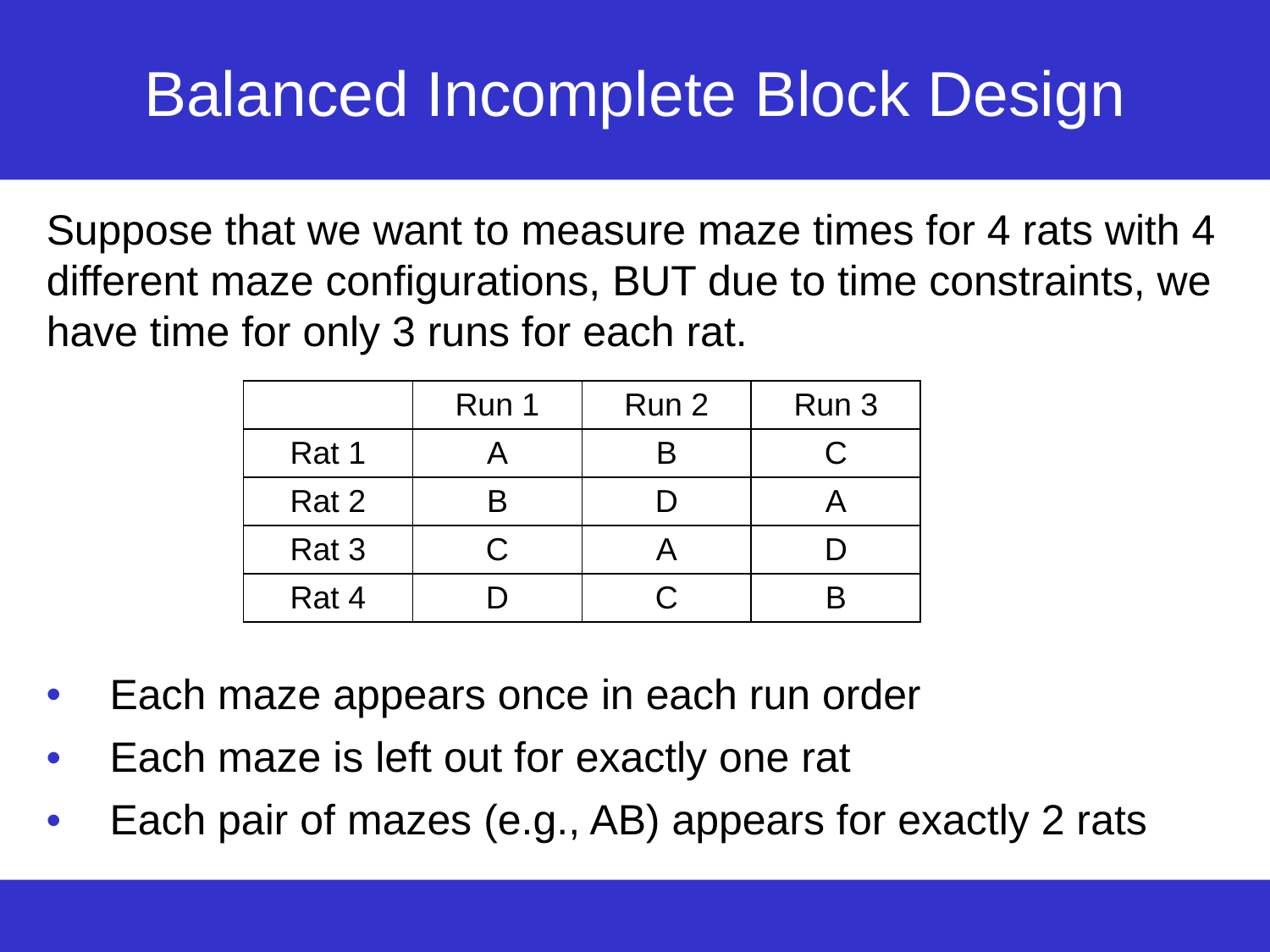

# Balanced Incomplete Block Design
Suppose that we want to measure maze times for 4 rats with 4 different maze configurations, BUT due to time constraints, we have time for only 3 runs for each rat.
|  | Run 1 | Run 2 | Run 3 |
| --- | --- | --- | --- |
| Rat 1 | A | B | C |
| Rat 2 | B | D | A |
| Rat 3 | C | A | D |
| Rat 4 | D | C | B |
Each maze appears once in each run order
Each maze is left out for exactly one rat
Each pair of mazes (e.g., AB) appears for exactly 2 rats